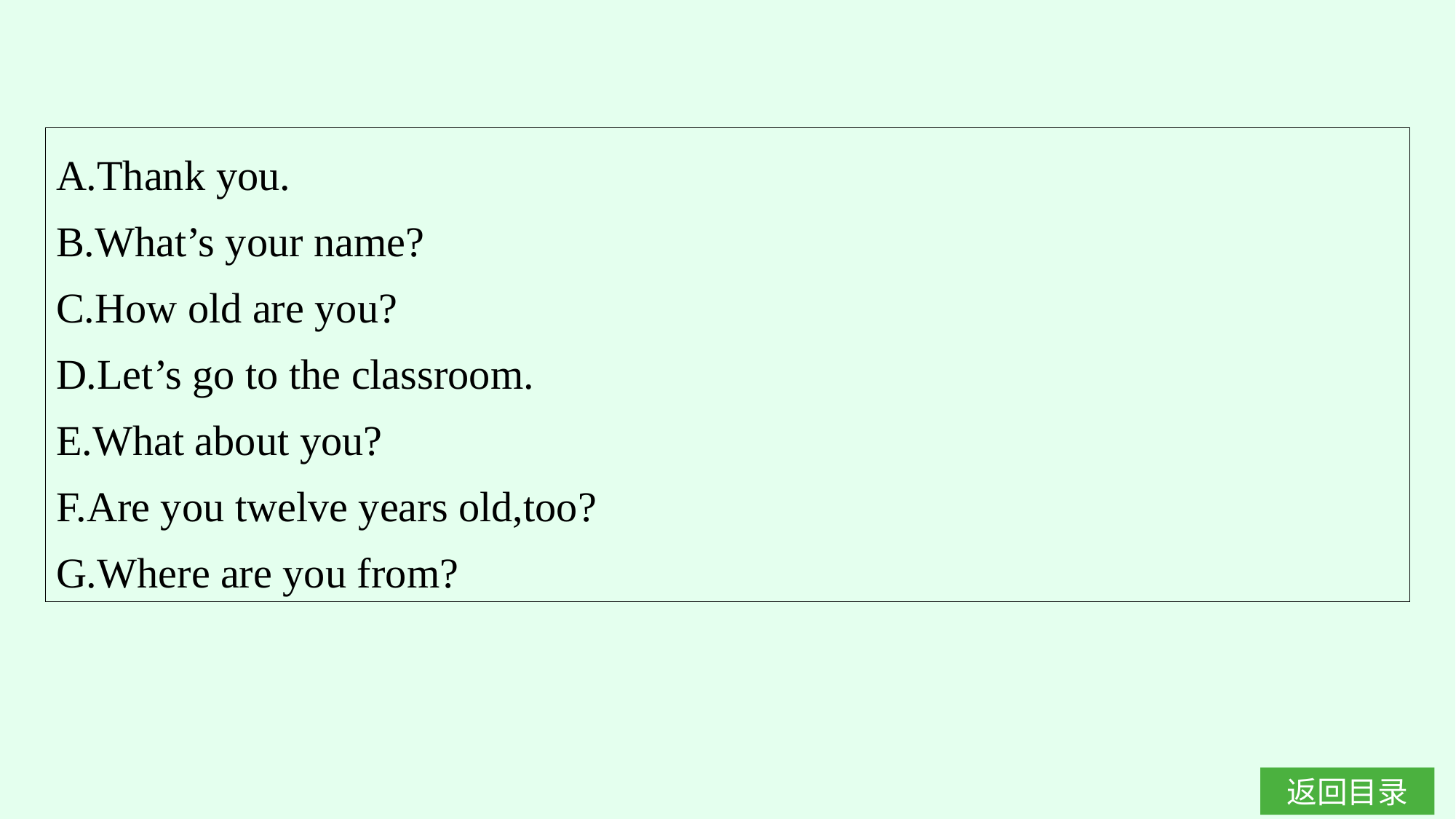

A.Thank you.
B.What’s your name?
C.How old are you?
D.Let’s go to the classroom.
E.What about you?
F.Are you twelve years old,too?
G.Where are you from?